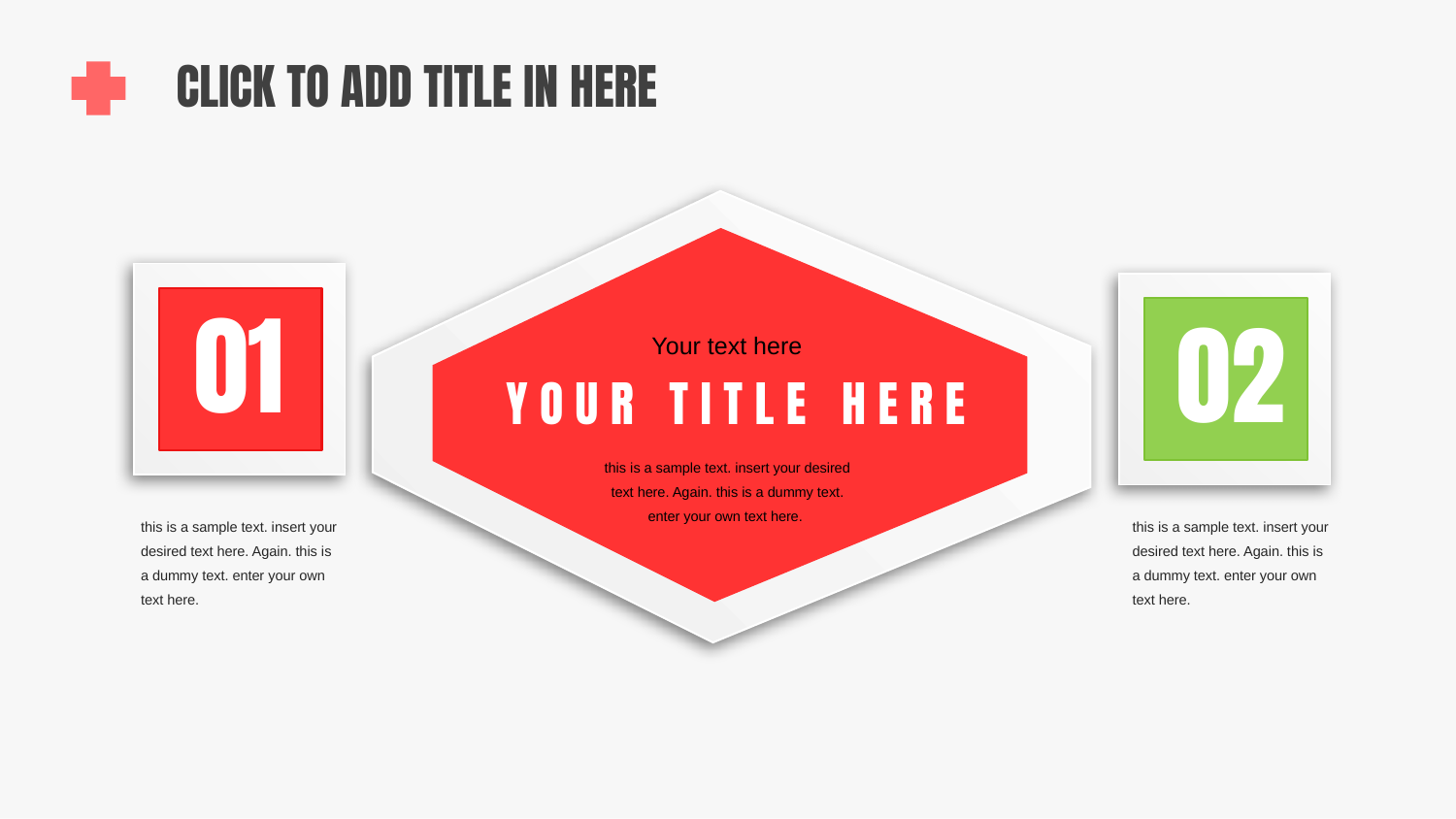

Your text here
YOUR TITLE HERE
this is a sample text. insert your desired text here. Again. this is a dummy text. enter your own text here.

01

02
this is a sample text. insert your desired text here. Again. this is a dummy text. enter your own text here.
this is a sample text. insert your desired text here. Again. this is a dummy text. enter your own text here.